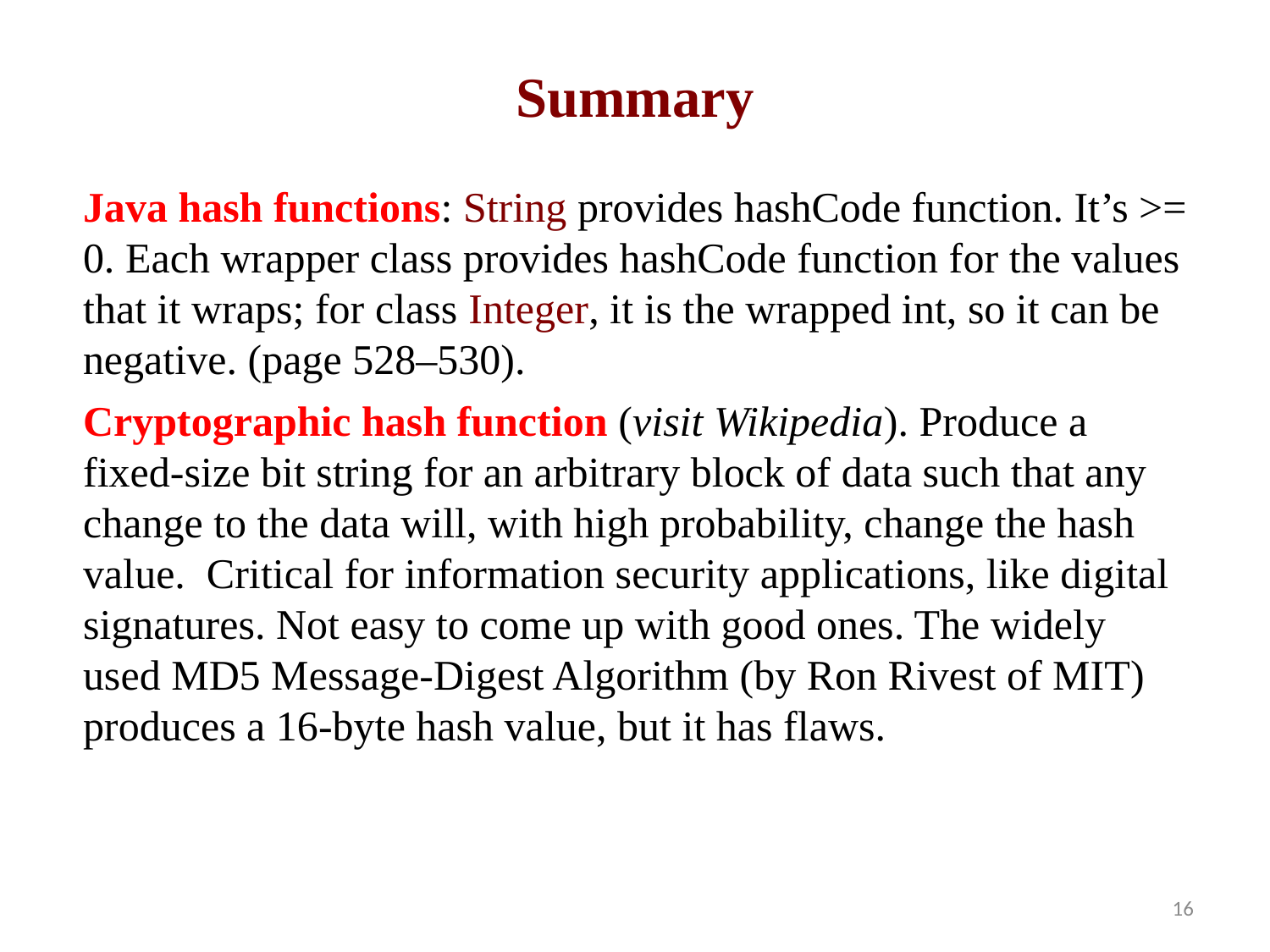

Summary
Java hash functions: String provides hashCode function. It’s >= 0. Each wrapper class provides hashCode function for the values that it wraps; for class Integer, it is the wrapped int, so it can be negative. (page 528–530).
Cryptographic hash function (visit Wikipedia). Produce a fixed-size bit string for an arbitrary block of data such that any change to the data will, with high probability, change the hash value.  Critical for information security applications, like digital signatures. Not easy to come up with good ones. The widely used MD5 Message-Digest Algorithm (by Ron Rivest of MIT) produces a 16-byte hash value, but it has flaws.
16